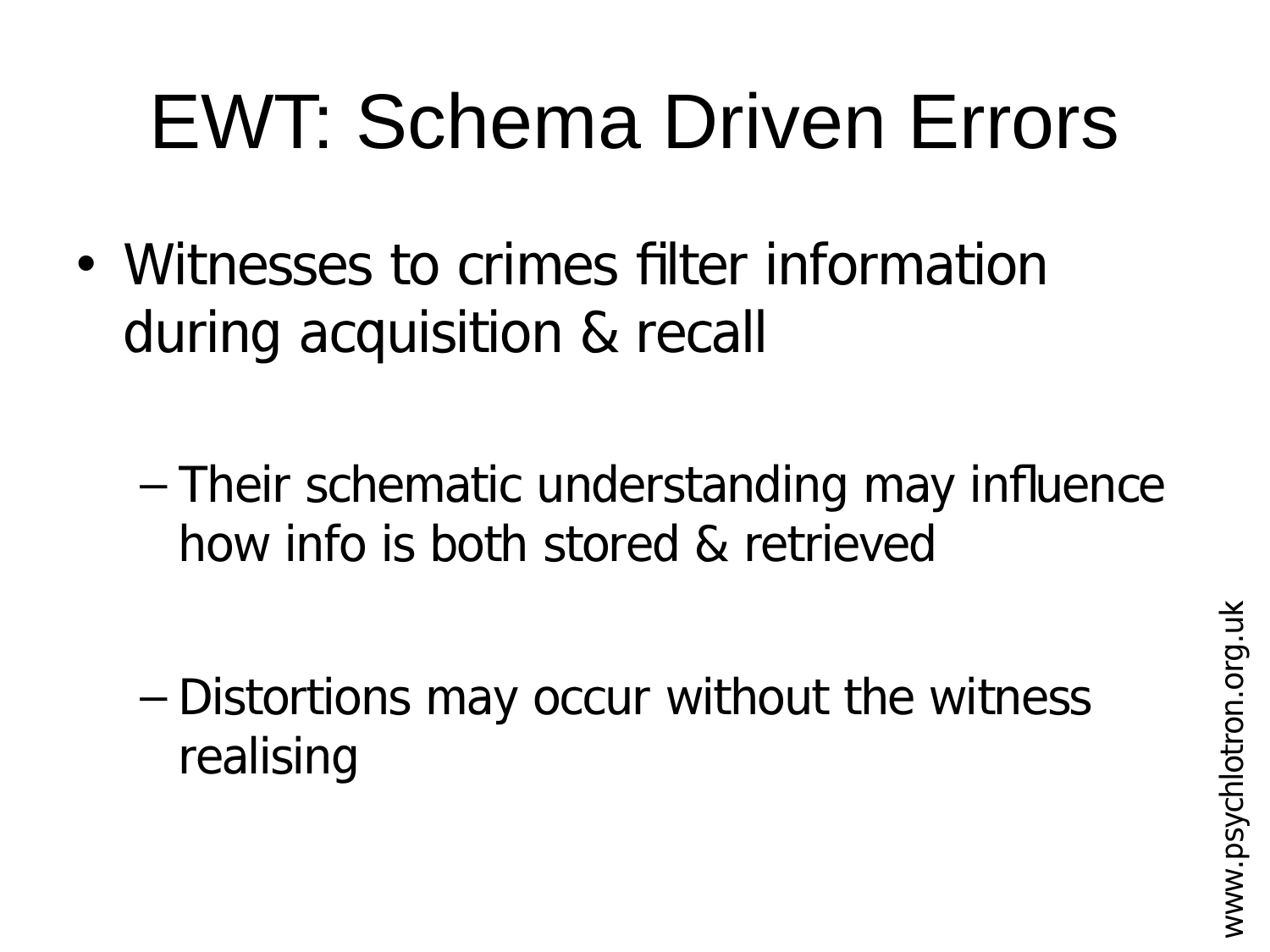

# EWT: Schema Driven Errors
Witnesses to crimes filter information during acquisition & recall

Their schematic understanding may influence how info is both stored & retrieved

Distortions may occur without the witness realising
www.psychlotron.org.uk